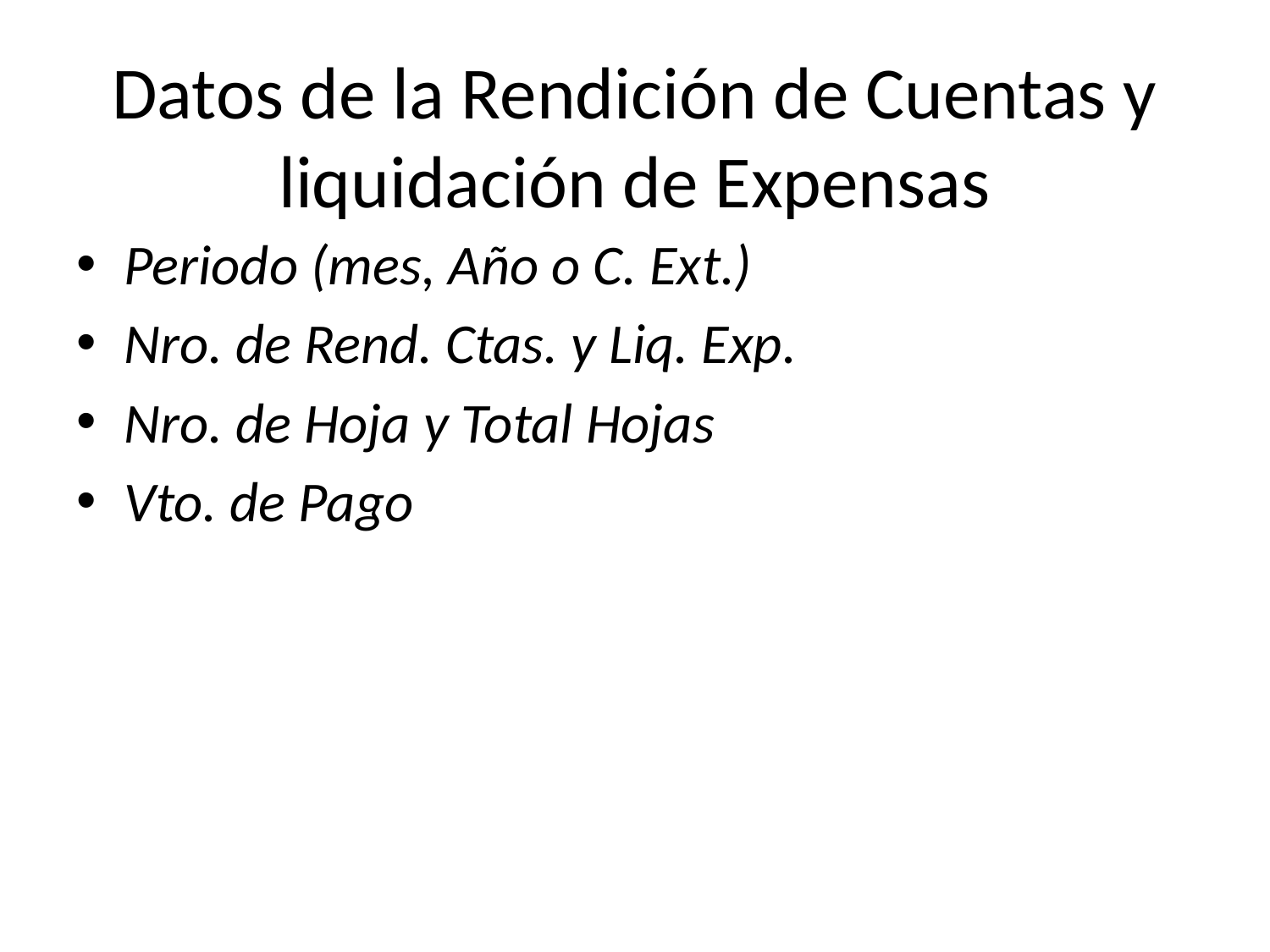

# Datos de la Rendición de Cuentas y liquidación de Expensas
Periodo (mes, Año o C. Ext.)
Nro. de Rend. Ctas. y Liq. Exp.
Nro. de Hoja y Total Hojas
Vto. de Pago